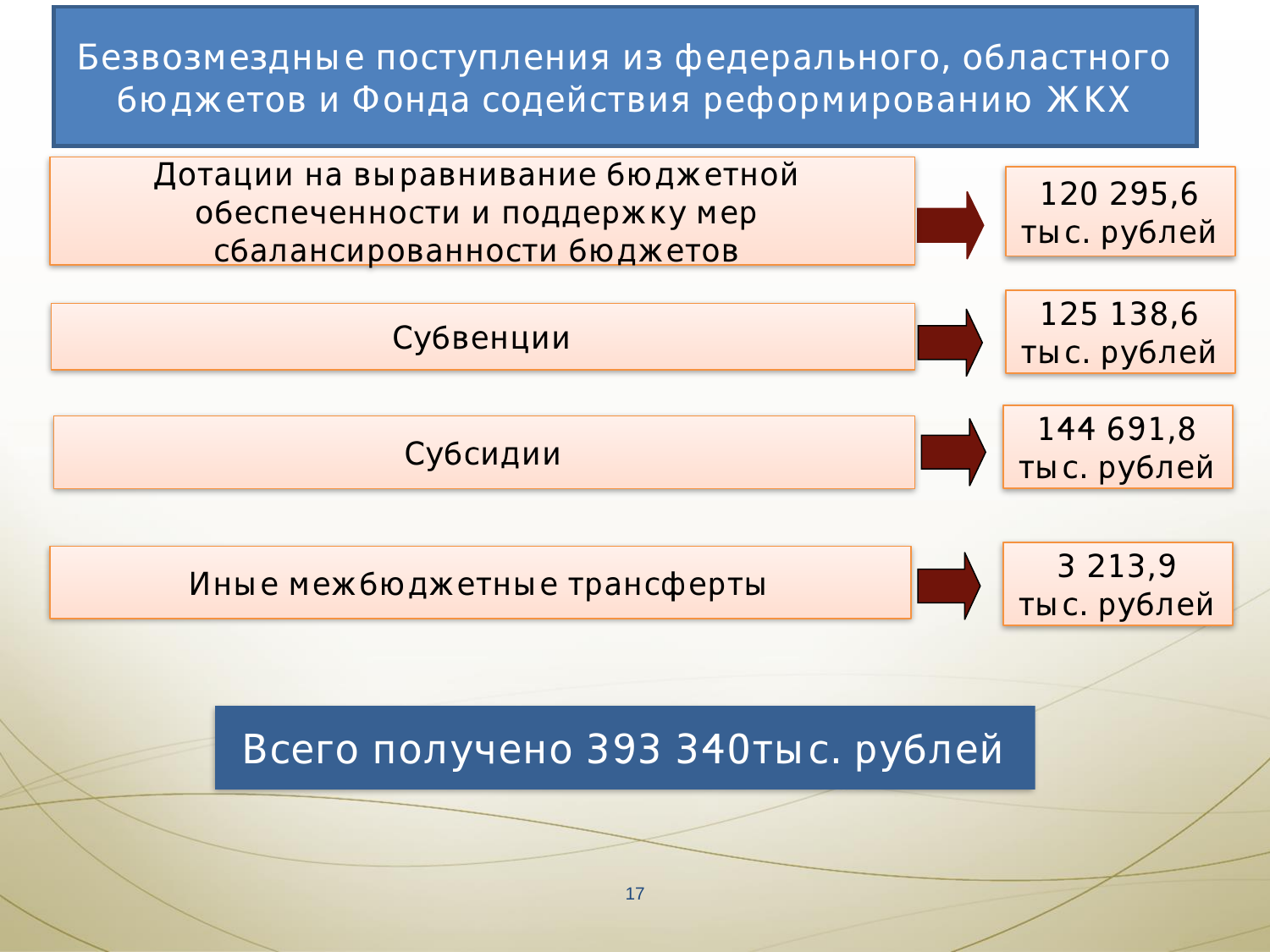

Безвозмездные поступления из федерального, областного бюджетов и Фонда содействия реформированию ЖКХ
Дотации на выравнивание бюджетной
обеспеченности и поддержку мер
сбалансированности бюджетов
120 295,6
тыс. рублей

125 138,6
тыс. рублей
Субвенции

144 691,8
тыс. рублей
Субсидии

3 213,9
тыс. рублей
Иные межбюджетные трансферты

Всего получено 393 340тыс. рублей
17